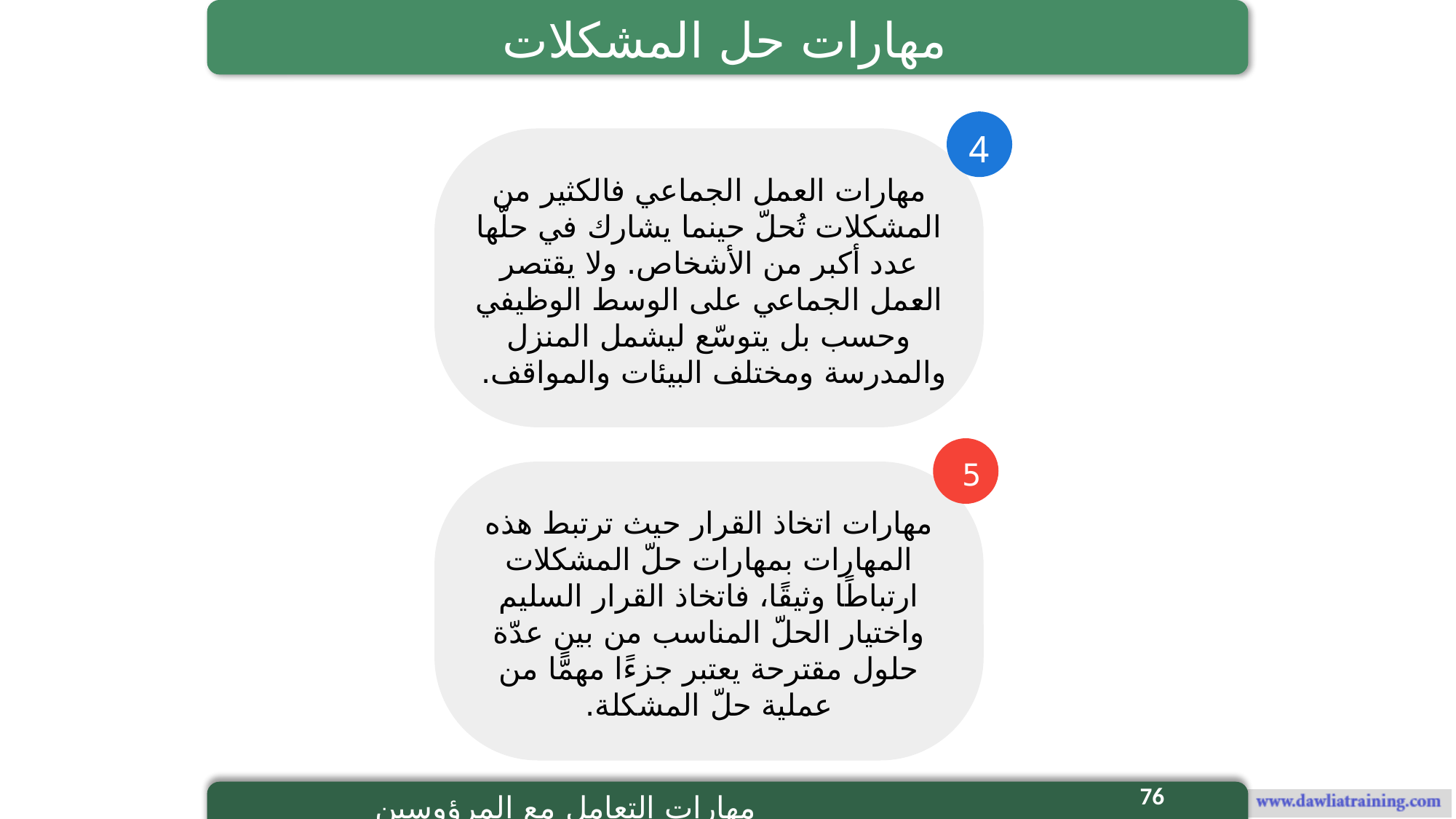

مهارات حل المشكلات
  4
مهارات العمل الجماعي فالكثير من المشكلات تُحلّ حينما يشارك في حلّها عدد أكبر من الأشخاص. ولا يقتصر العمل الجماعي على الوسط الوظيفي وحسب بل يتوسّع ليشمل المنزل والمدرسة ومختلف البيئات والمواقف.
5
مهارات اتخاذ القرار حيث ترتبط هذه المهارات بمهارات حلّ المشكلات ارتباطًا وثيقًا، فاتخاذ القرار السليم واختيار الحلّ المناسب من بين عدّة حلول مقترحة يعتبر جزءًا مهمًّا من عملية حلّ المشكلة.
76

مهارات التعامل مع المرؤوسين